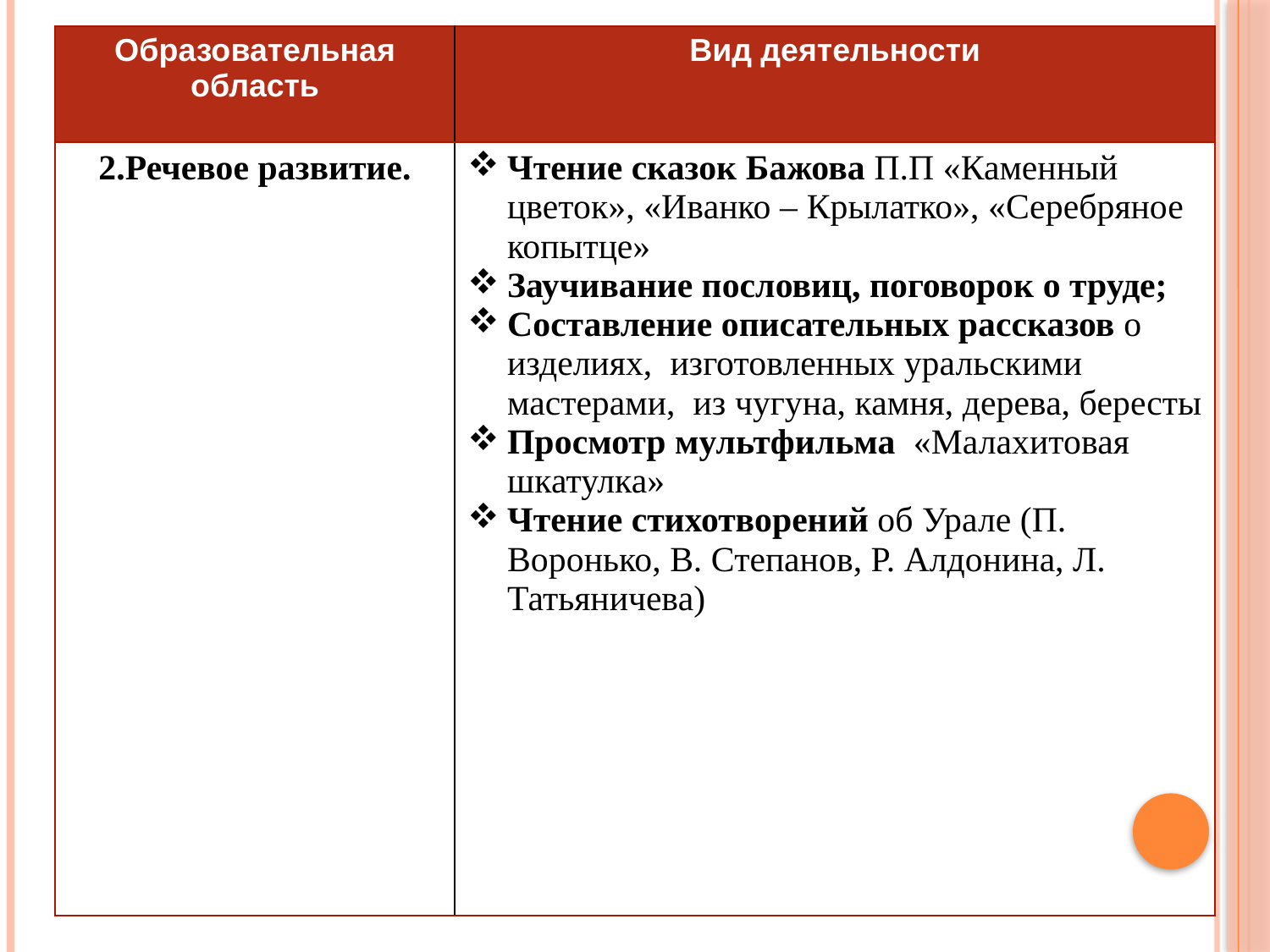

| Образовательная область | Вид деятельности |
| --- | --- |
| 2.Речевое развитие. | Чтение сказок Бажова П.П «Каменный цветок», «Иванко – Крылатко», «Серебряное копытце» Заучивание пословиц, поговорок о труде; Составление описательных рассказов о изделиях, изготовленных уральскими мастерами, из чугуна, камня, дерева, бересты Просмотр мультфильма «Малахитовая шкатулка» Чтение стихотворений об Урале (П. Воронько, В. Степанов, Р. Алдонина, Л. Татьяничева) |